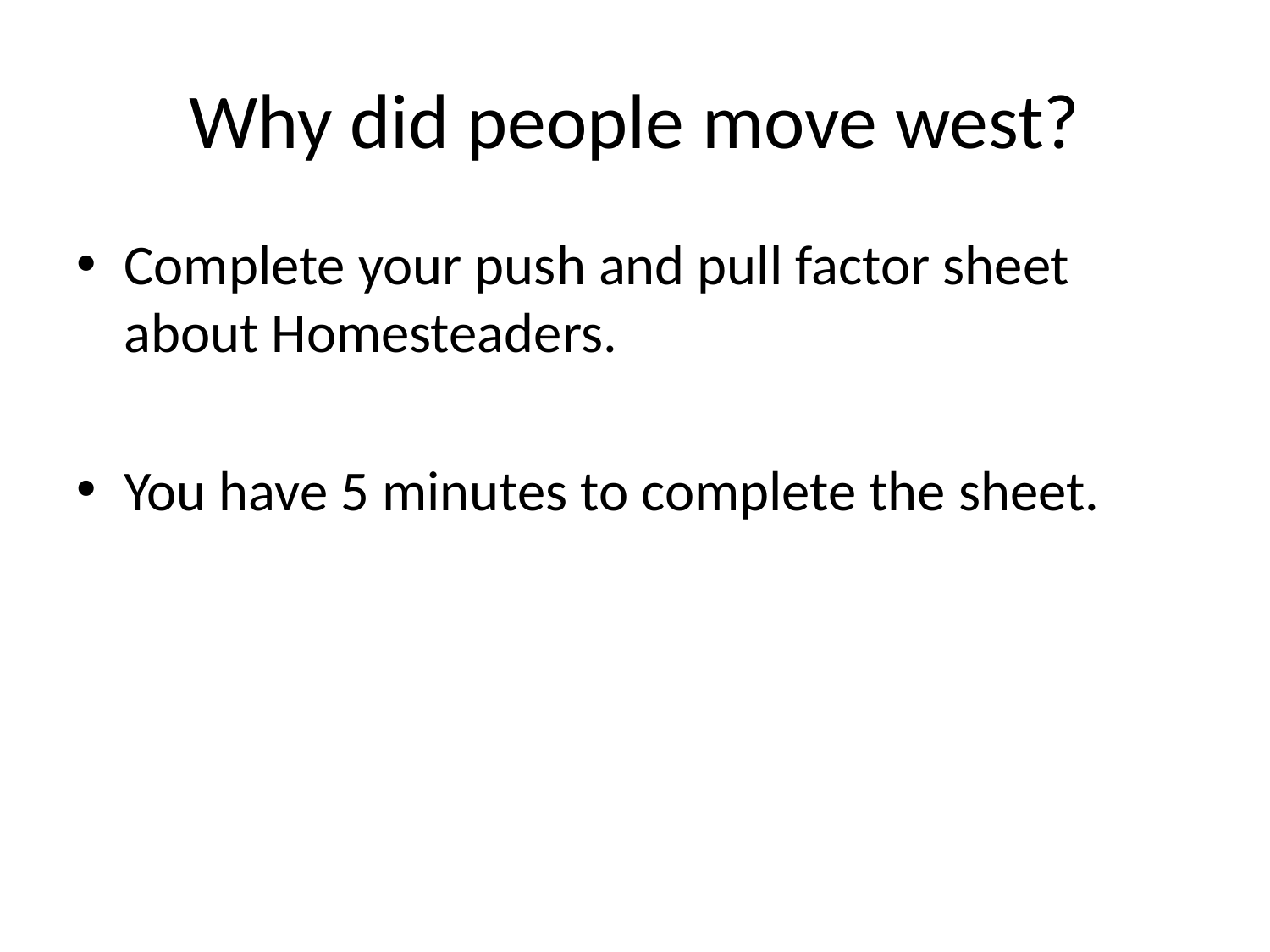

# Why did people move west?
Complete your push and pull factor sheet about Homesteaders.

You have 5 minutes to complete the sheet.